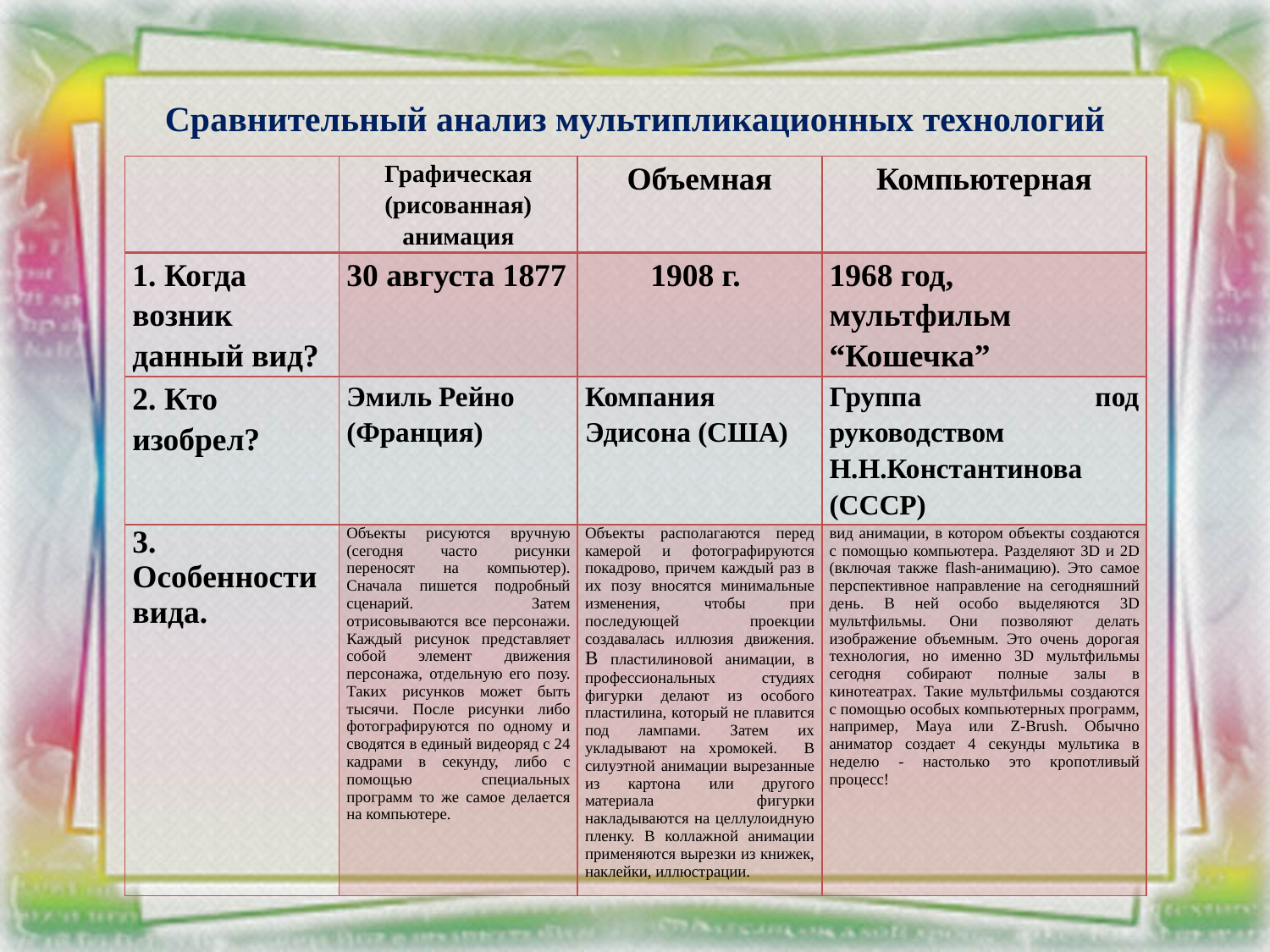

# Сравнительный анализ мультипликационных технологий
|  | Графическая (рисованная) анимация | Объемная | Компьютерная |
| --- | --- | --- | --- |
| 1. Когда возник данный вид? | 30 августа 1877 | 1908 г. | 1968 год, мультфильм “Кошечка” |
| 2. Кто изобрел? | Эмиль Рейно (Франция) | Компания Эдисона (США) | Группа под руководством Н.Н.Константинова (СССР) |
| 3. Особенности вида. | Объекты рисуются вручную (сегодня часто рисунки переносят на компьютер). Сначала пишется подробный сценарий. Затем отрисовываются все персонажи. Каждый рисунок представляет собой элемент движения персонажа, отдельную его позу. Таких рисунков может быть тысячи. После рисунки либо фотографируются по одному и сводятся в единый видеоряд с 24 кадрами в секунду, либо с помощью специальных программ то же самое делается на компьютере. | Объекты располагаются перед камерой и фотографируются покадрово, причем каждый раз в их позу вносятся минимальные изменения, чтобы при последующей проекции создавалась иллюзия движения. В пластилиновой анимации, в профессиональных студиях фигурки делают из особого пластилина, который не плавится под лампами. Затем их укладывают на хромокей. В силуэтной анимации вырезанные из картона или другого материала фигурки накладываются на целлулоидную пленку. В коллажной анимации применяются вырезки из книжек, наклейки, иллюстрации. | вид анимации, в котором объекты создаются с помощью компьютера. Разделяют 3D и 2D (включая также flash-анимацию). Это самое перспективное направление на сегодняшний день. В ней особо выделяются 3D мультфильмы. Они позволяют делать изображение объемным. Это очень дорогая технология, но именно 3D мультфильмы сегодня собирают полные залы в кинотеатрах. Такие мультфильмы создаются с помощью особых компьютерных программ, например, Maya или Z-Brush. Обычно аниматор создает 4 секунды мультика в неделю - настолько это кропотливый процесс! |